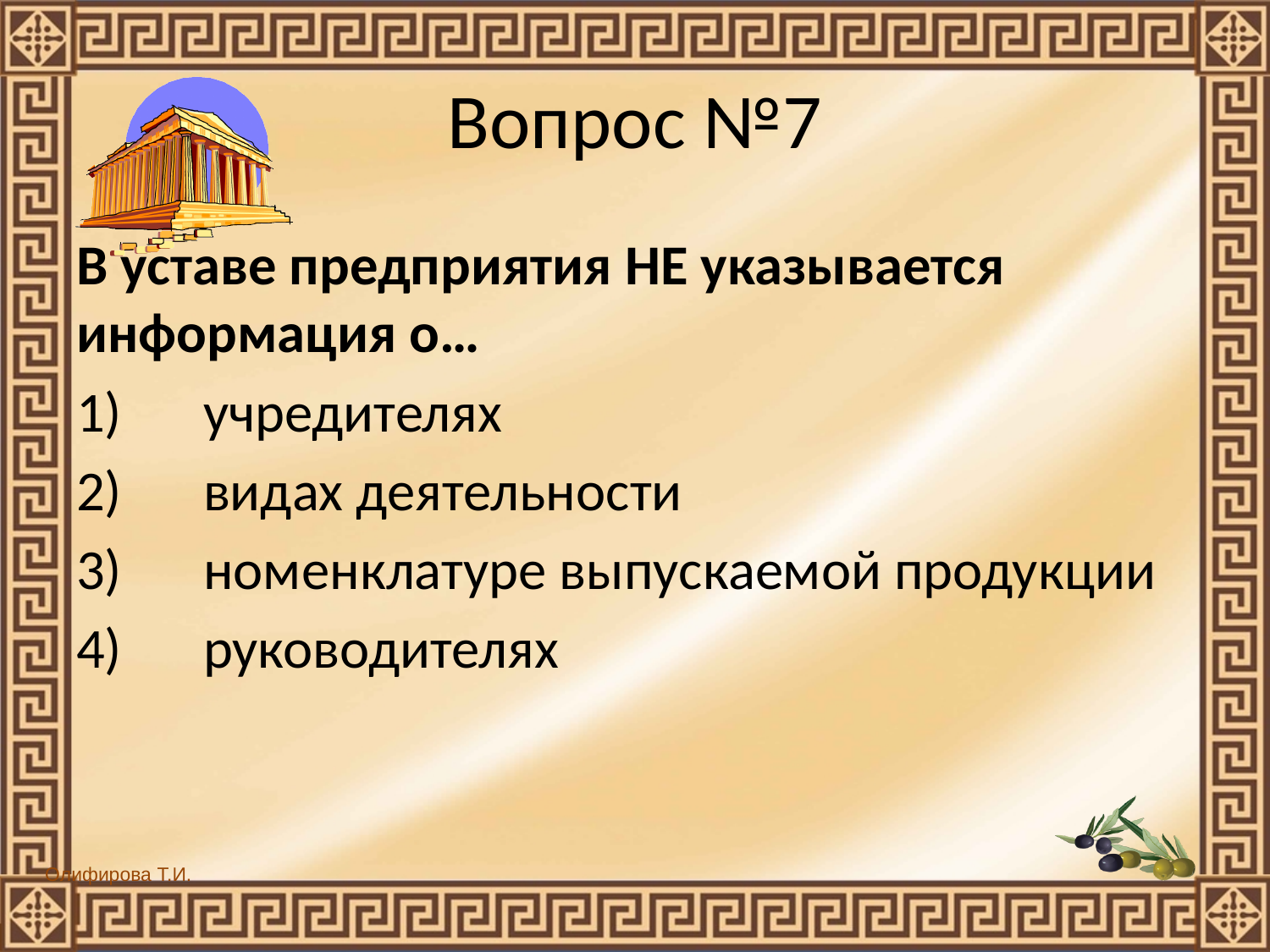

# Вопрос №7
В уставе предприятия НЕ указывается информация о…
1)	учредителях
2)	видах деятельности
3)	номенклатуре выпускаемой продукции
4)	руководителях